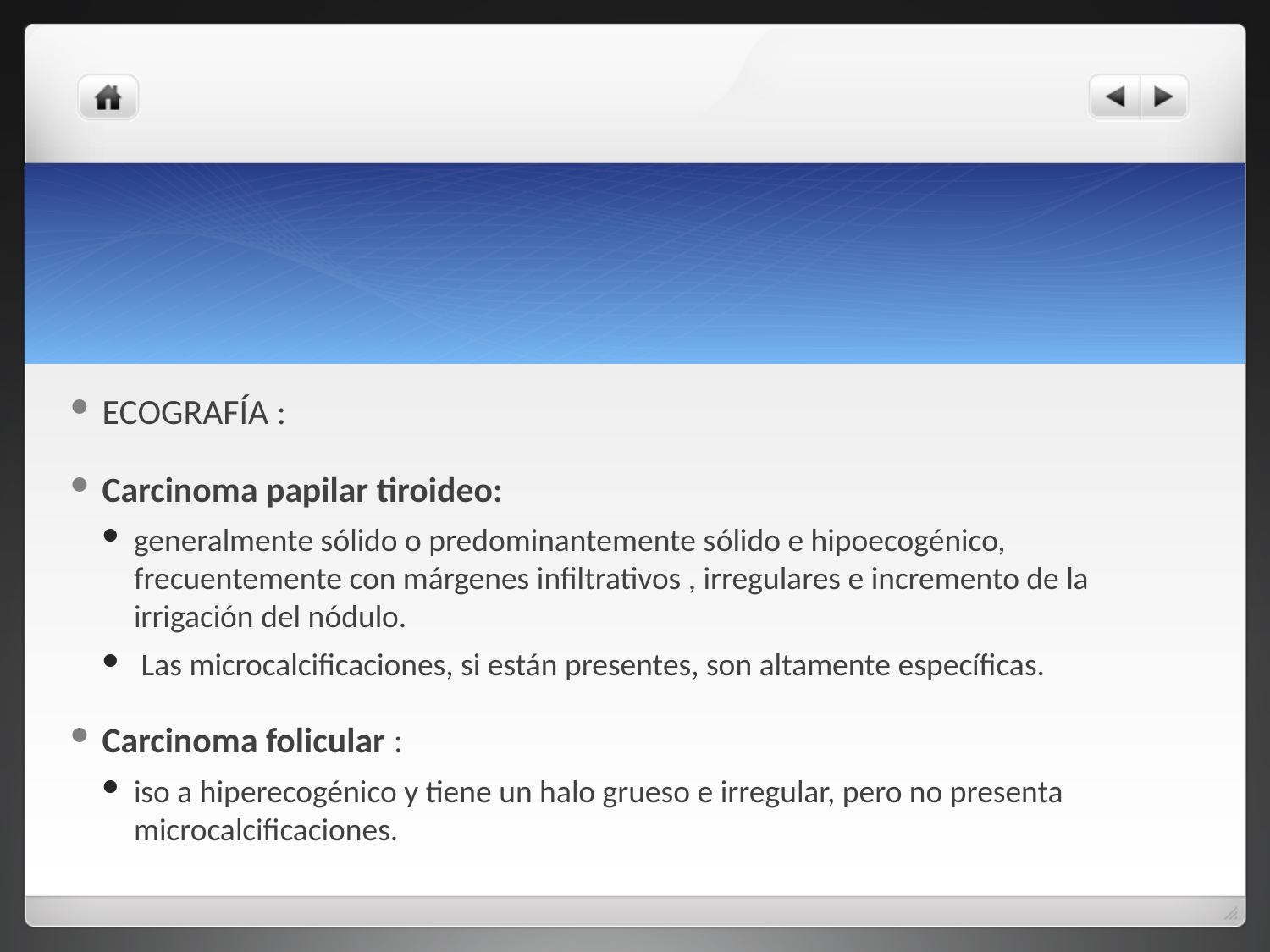

#
ECOGRAFÍA :
Carcinoma papilar tiroideo:
generalmente sólido o predominantemente sólido e hipoecogénico, frecuentemente con márgenes infiltrativos , irregulares e incremento de la irrigación del nódulo.
 Las microcalcificaciones, si están presentes, son altamente específicas.
Carcinoma folicular :
iso a hiperecogénico y tiene un halo grueso e irregular, pero no presenta microcalcificaciones.